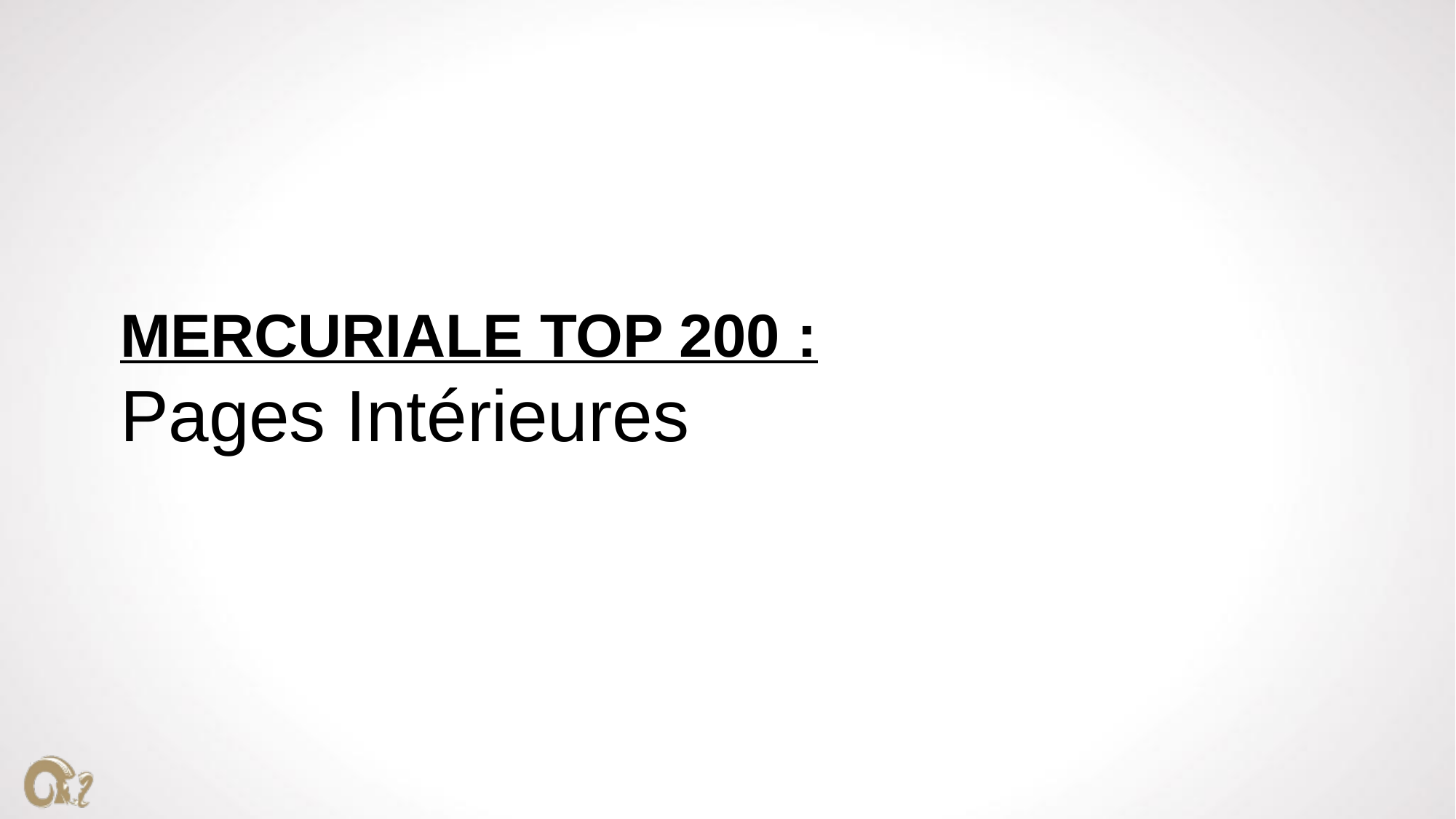

# MERCURIALE TOP 200 : Pages Intérieures